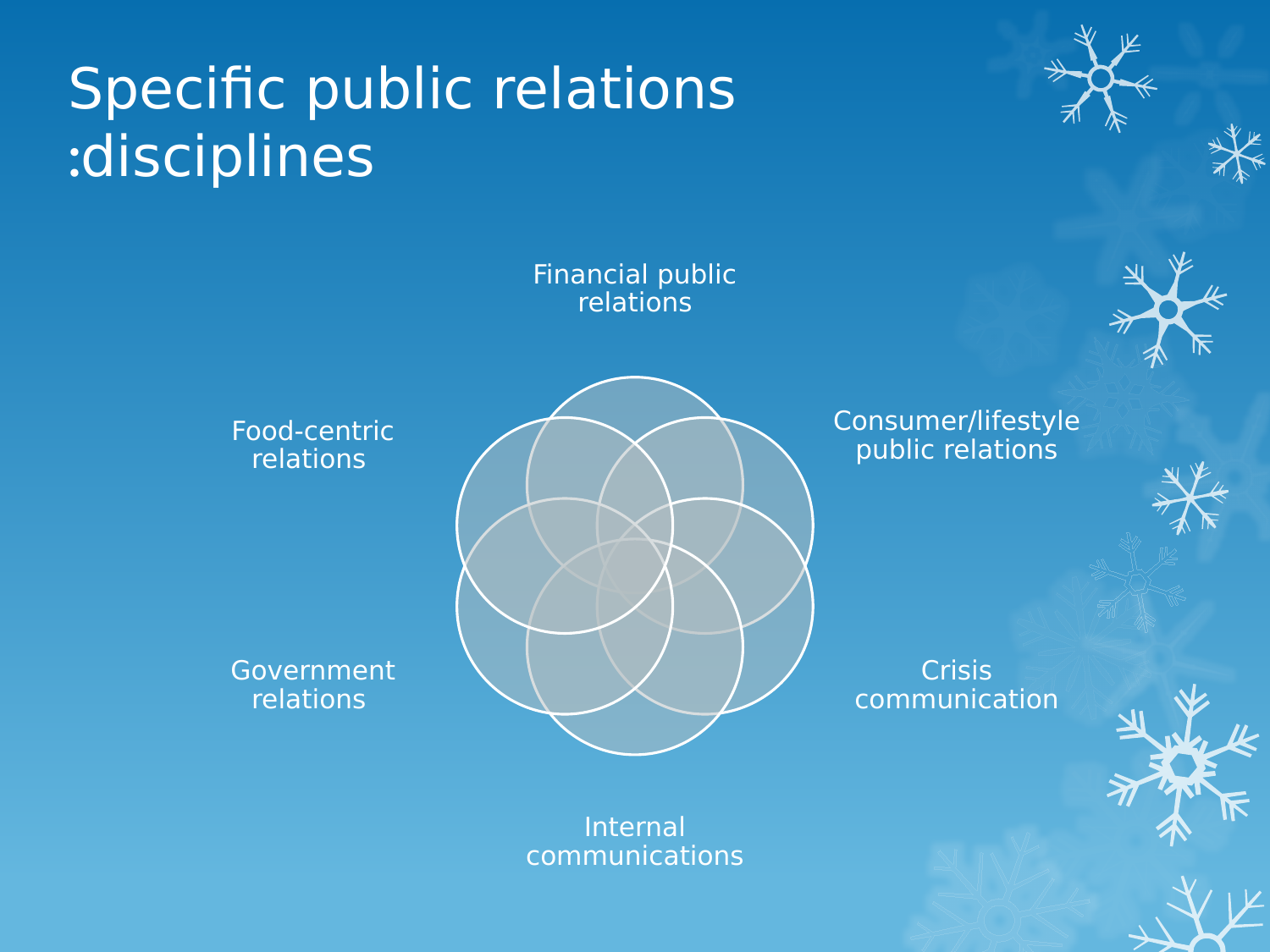

# Specific public relations disciplines:
Financial public relations
Consumer/lifestyle public relations
Crisis communication
Internal communications
Government relations
Food-centric relations